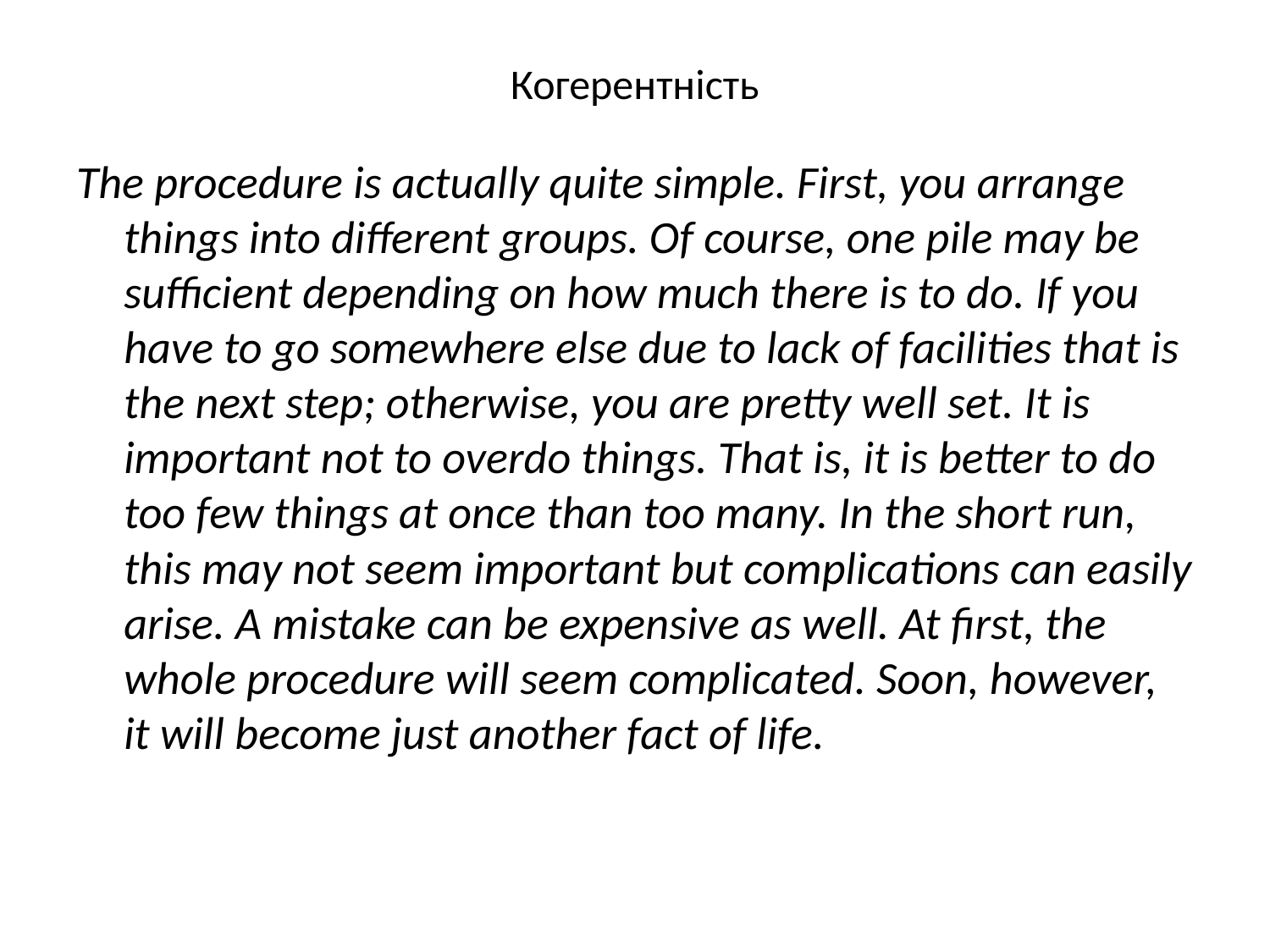

# Когерентність
The procedure is actually quite simple. First, you arrange things into different groups. Of course, one pile may be sufficient depending on how much there is to do. If you have to go somewhere else due to lack of facilities that is the next step; otherwise, you are pretty well set. It is important not to overdo things. That is, it is better to do too few things at once than too many. In the short run, this may not seem important but complications can easily arise. A mistake can be expensive as well. At first, the whole procedure will seem complicated. Soon, however, it will become just another fact of life.